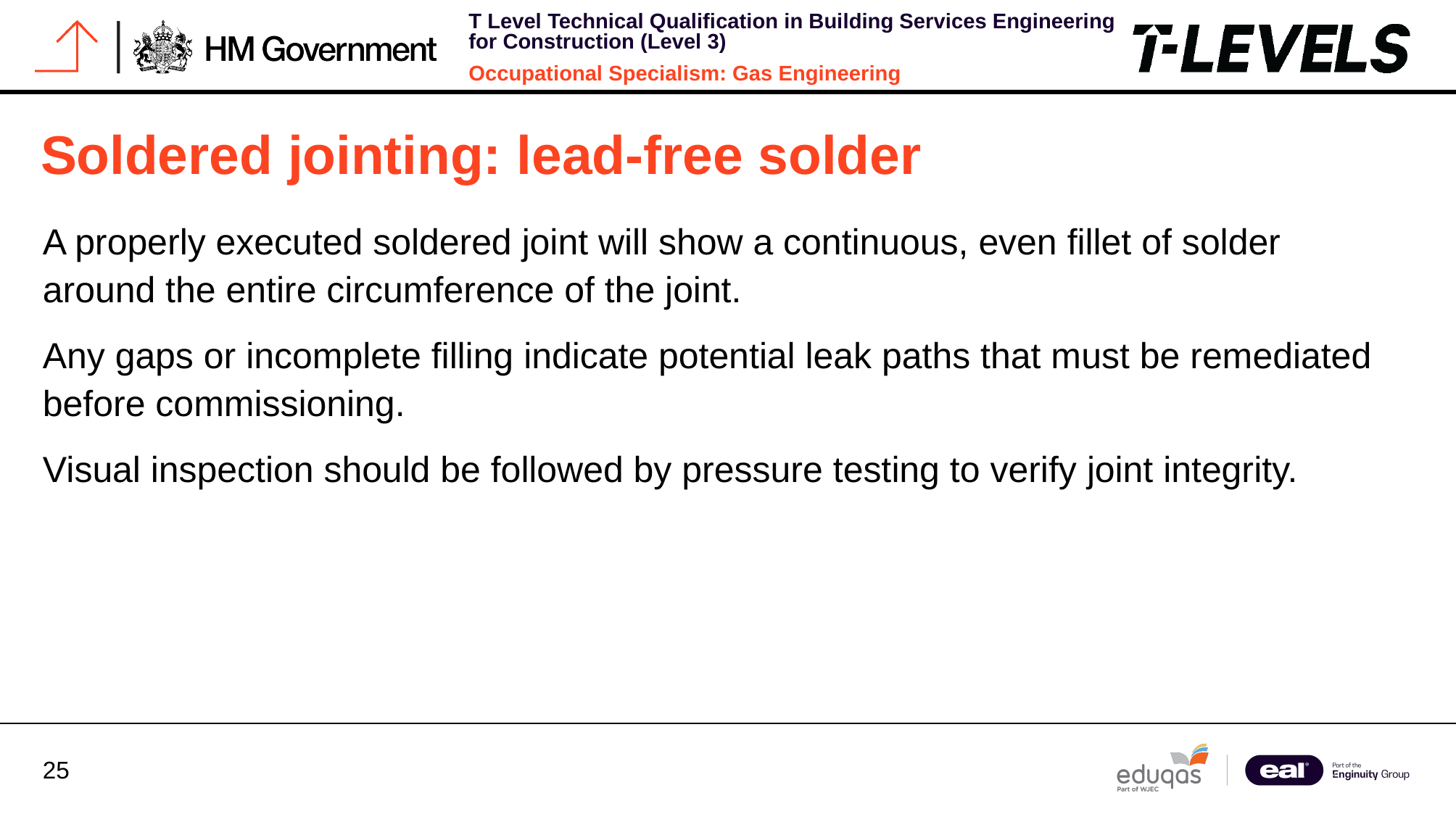

# Soldered jointing: lead-free solder
A properly executed soldered joint will show a continuous, even fillet of solder around the entire circumference of the joint.
Any gaps or incomplete filling indicate potential leak paths that must be remediated before commissioning.
Visual inspection should be followed by pressure testing to verify joint integrity.